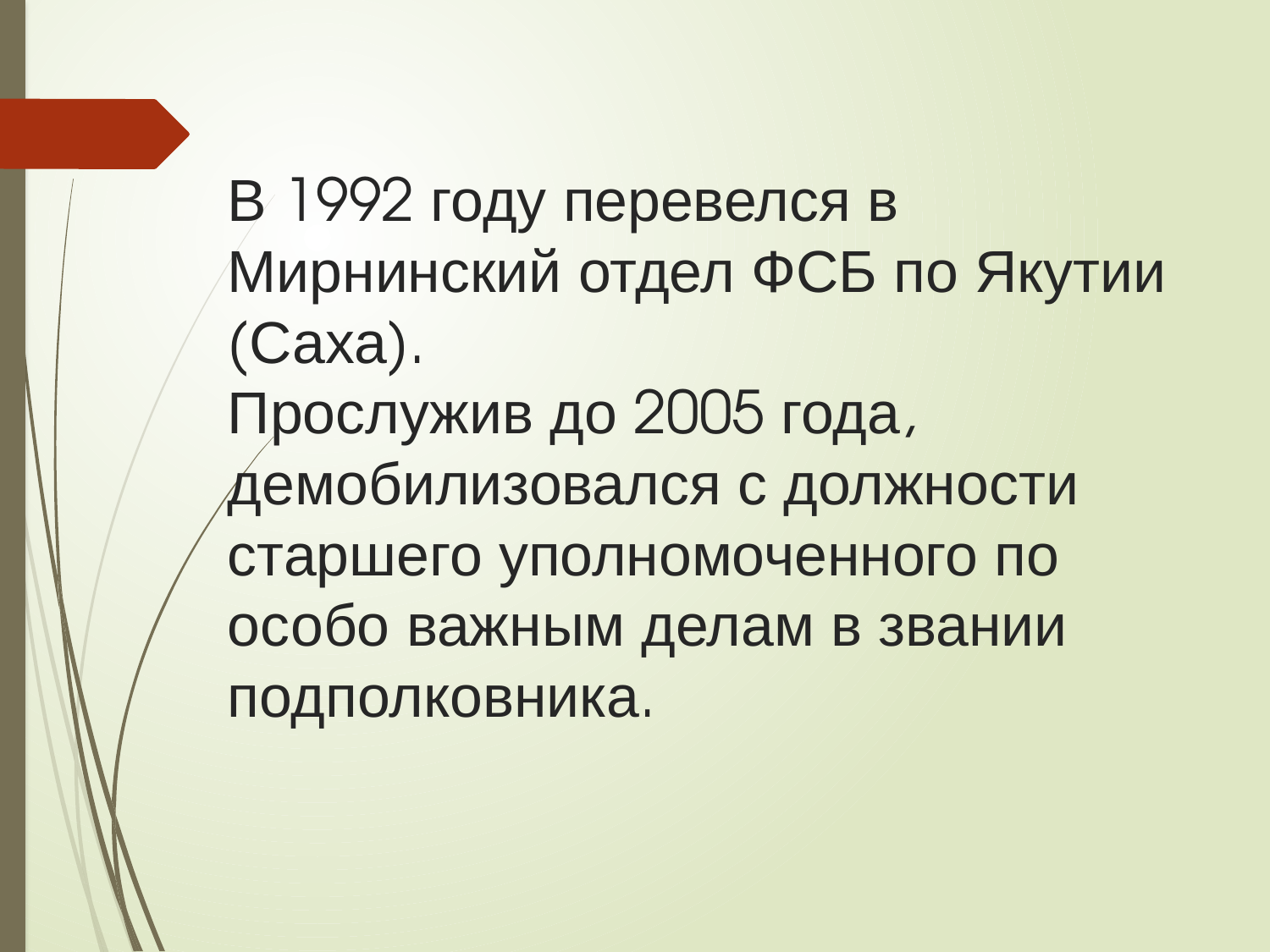

# В 1992 году перевелся в Мирнинский отдел ФСБ по Якутии (Саха). Прослужив до 2005 года, демобилизовался с должности старшего уполномоченного по особо важным делам в звании подполковника.